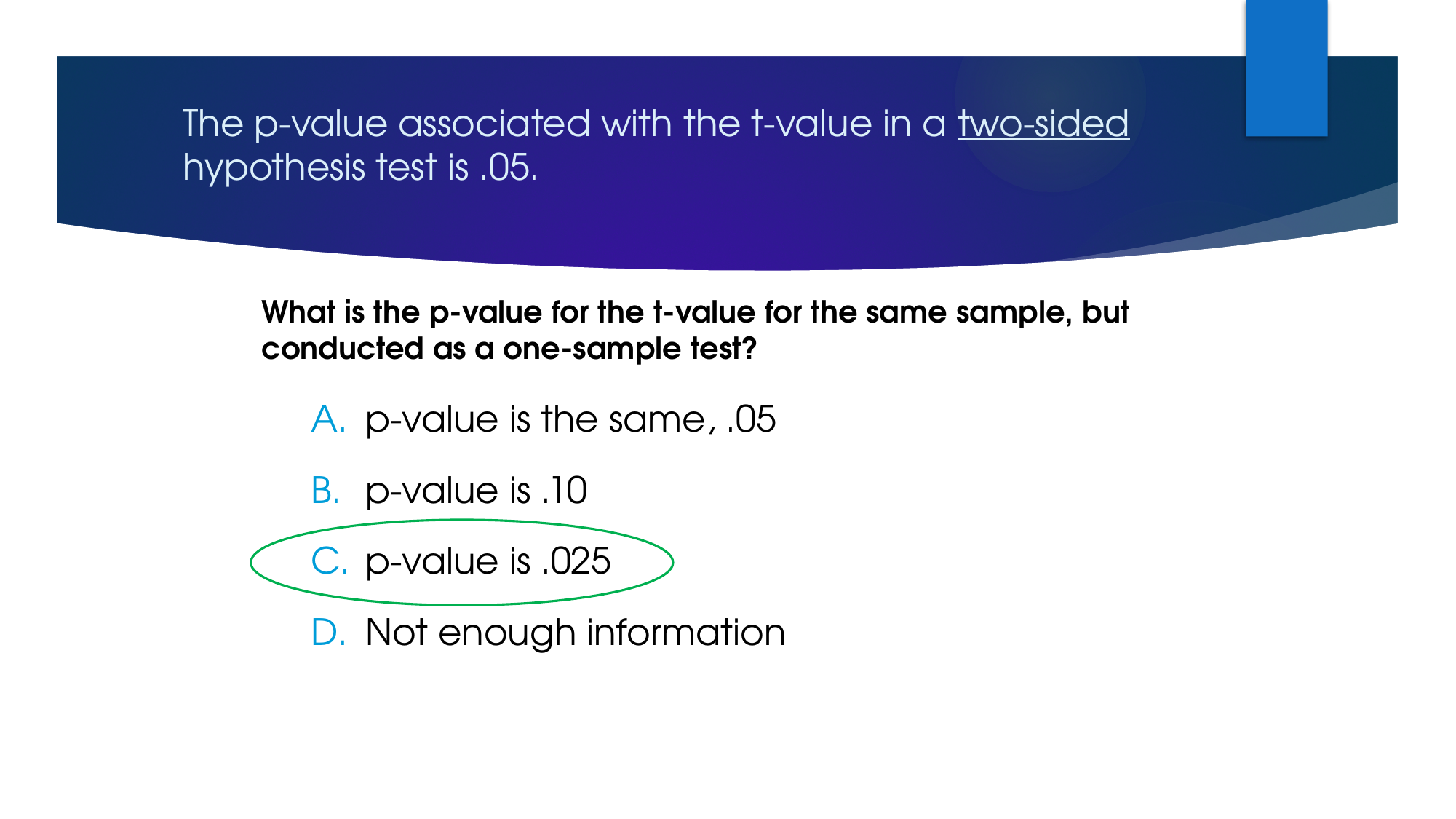

# The p-value associated with the t-value in a two-sided hypothesis test is .05.
What is the p-value for the t-value for the same sample, but conducted as a one-sample test?
p-value is the same, .05
p-value is .10
p-value is .025
Not enough information